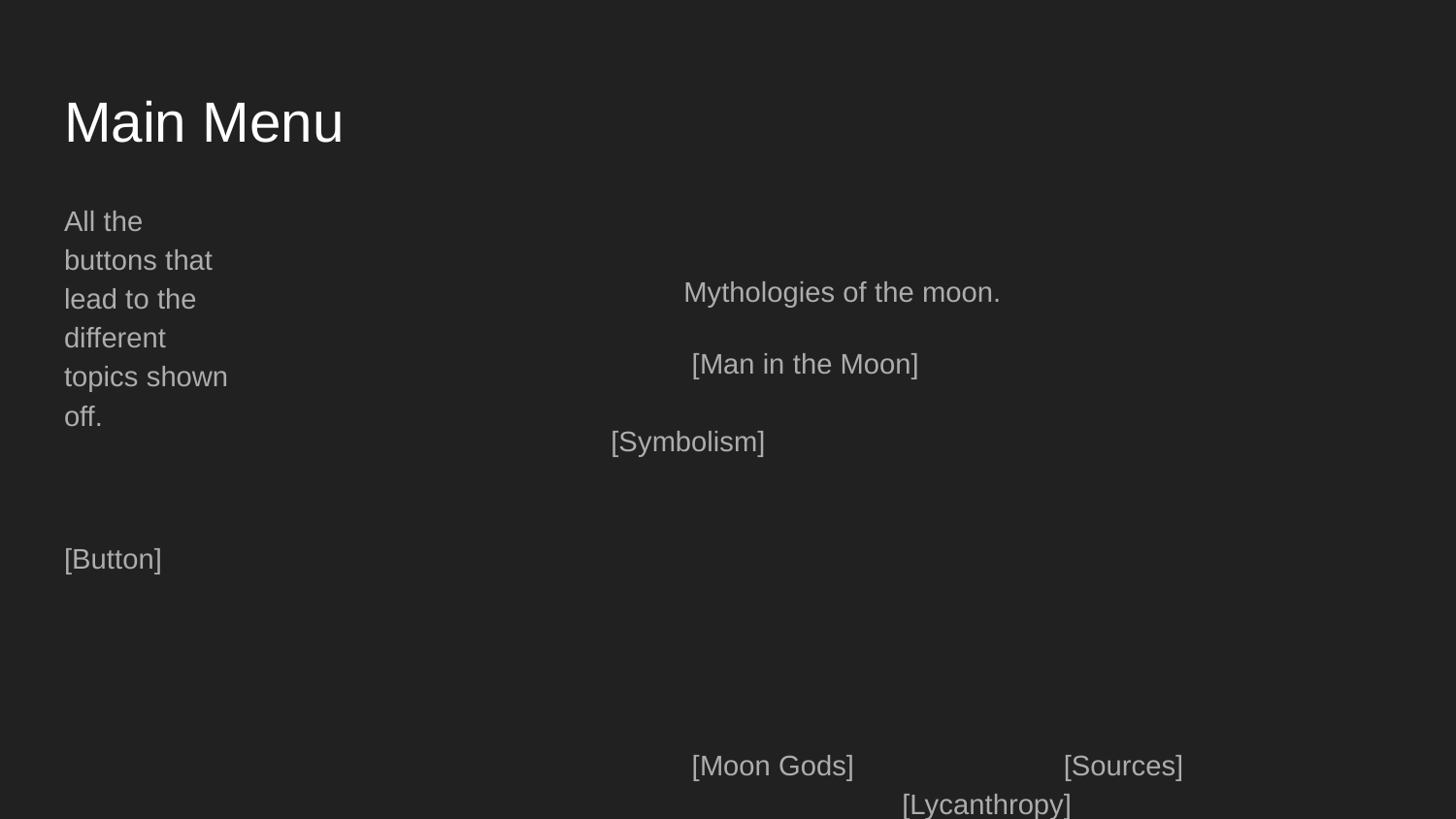

# Main Menu
All the buttons that lead to the different topics shown off.

[Button]

Mythologies of the moon.
 [Man in the Moon]								[Symbolism]

 [Moon Gods]                  	  [Sources]   			[Lycanthropy]